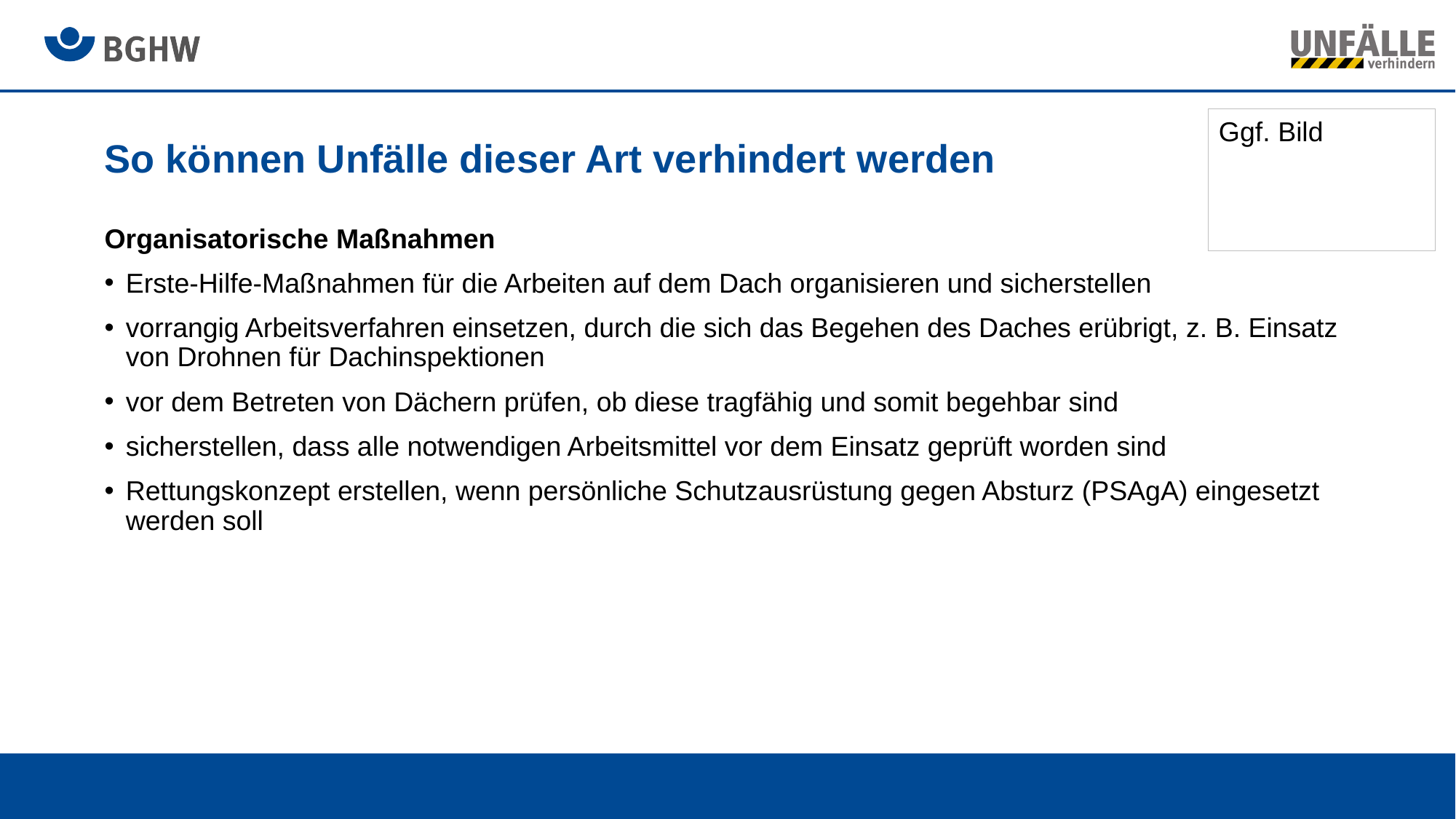

Ggf. Bild

# So können Unfälle dieser Art verhindert werden
Organisatorische Maßnahmen
Erste-Hilfe-Maßnahmen für die Arbeiten auf dem Dach organisieren und sicherstellen
vorrangig Arbeitsverfahren einsetzen, durch die sich das Begehen des Daches erübrigt, z. B. Einsatz von Drohnen für Dachinspektionen
vor dem Betreten von Dächern prüfen, ob diese tragfähig und somit begehbar sind
sicherstellen, dass alle notwendigen Arbeitsmittel vor dem Einsatz geprüft worden sind
Rettungskonzept erstellen, wenn persönliche Schutzausrüstung gegen Absturz (PSAgA) eingesetzt werden soll